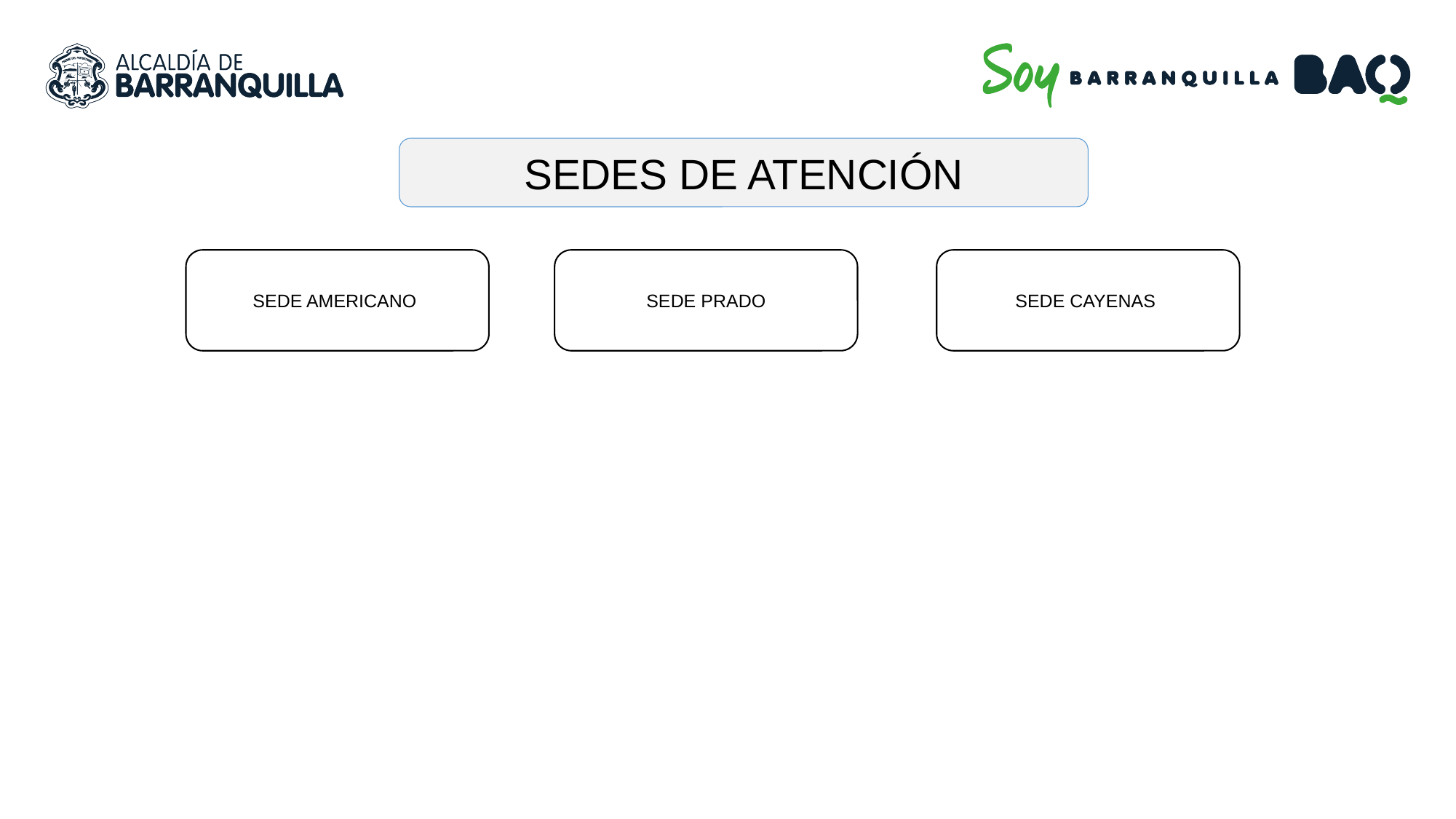

SEDES DE ATENCIÓN
SEDE AMERICANO
SEDE PRADO
SEDE CAYENAS